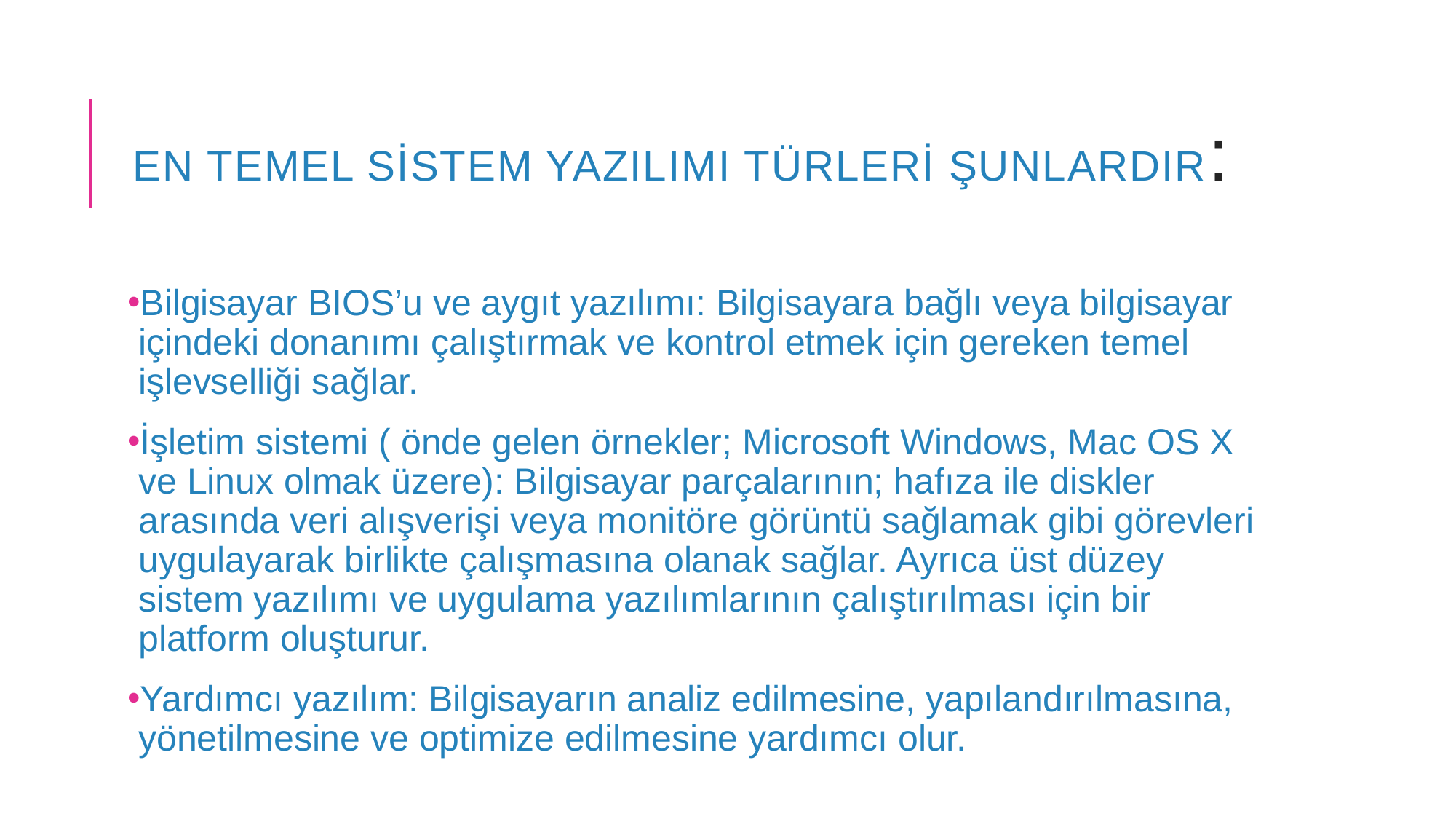

# En temel sistem yazılımı türleri şunlardır:
Bilgisayar BIOS’u ve aygıt yazılımı: Bilgisayara bağlı veya bilgisayar içindeki donanımı çalıştırmak ve kontrol etmek için gereken temel işlevselliği sağlar.
İşletim sistemi ( önde gelen örnekler; Microsoft Windows, Mac OS X ve Linux olmak üzere): Bilgisayar parçalarının; hafıza ile diskler arasında veri alışverişi veya monitöre görüntü sağlamak gibi görevleri uygulayarak birlikte çalışmasına olanak sağlar. Ayrıca üst düzey sistem yazılımı ve uygulama yazılımlarının çalıştırılması için bir platform oluşturur.
Yardımcı yazılım: Bilgisayarın analiz edilmesine, yapılandırılmasına, yönetilmesine ve optimize edilmesine yardımcı olur.